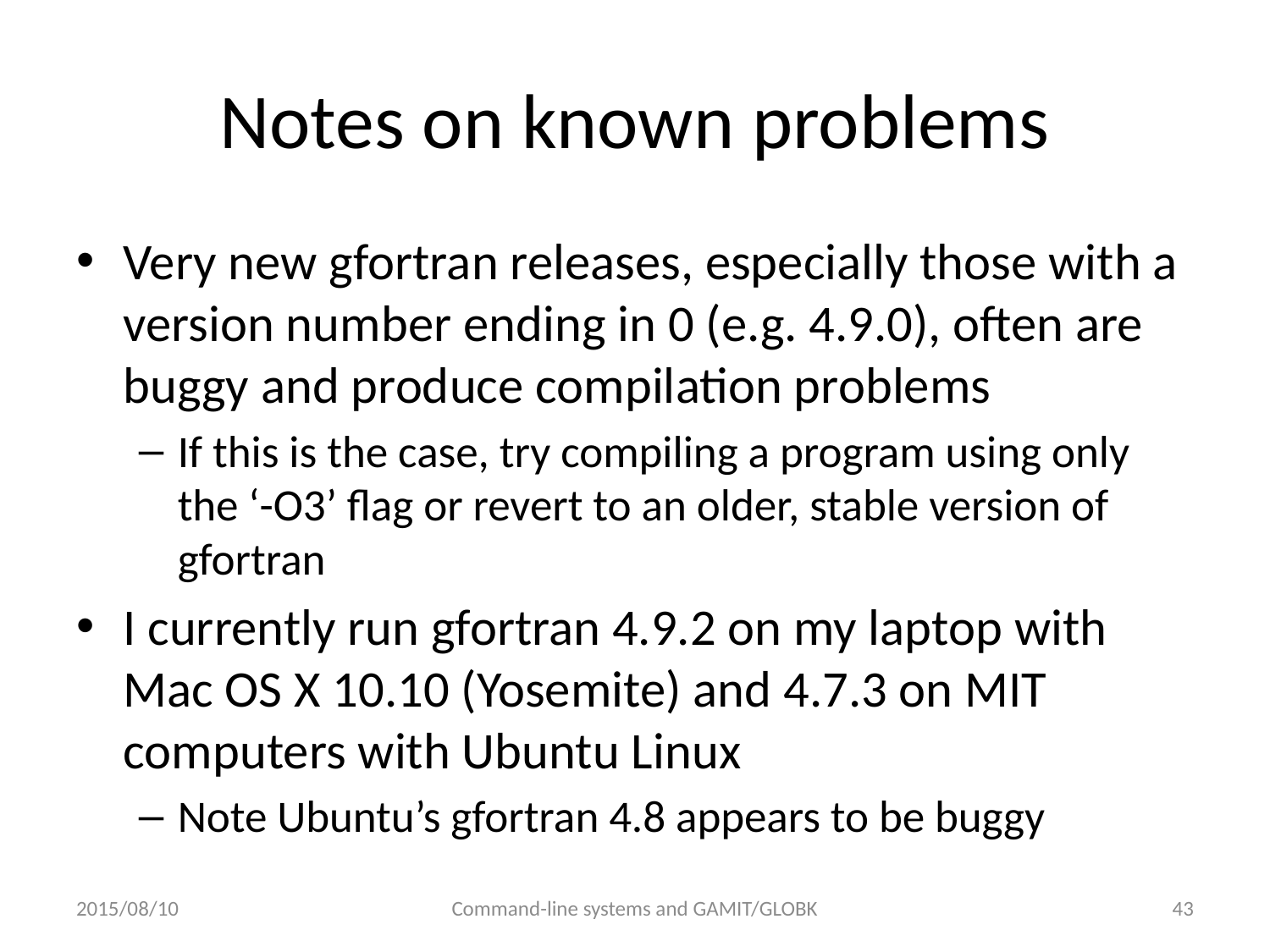

# Notes on known problems
Very new gfortran releases, especially those with a version number ending in 0 (e.g. 4.9.0), often are buggy and produce compilation problems
If this is the case, try compiling a program using only the ‘-O3’ flag or revert to an older, stable version of gfortran
I currently run gfortran 4.9.2 on my laptop with Mac OS X 10.10 (Yosemite) and 4.7.3 on MIT computers with Ubuntu Linux
Note Ubuntu’s gfortran 4.8 appears to be buggy
2015/08/10
Command-line systems and GAMIT/GLOBK
43